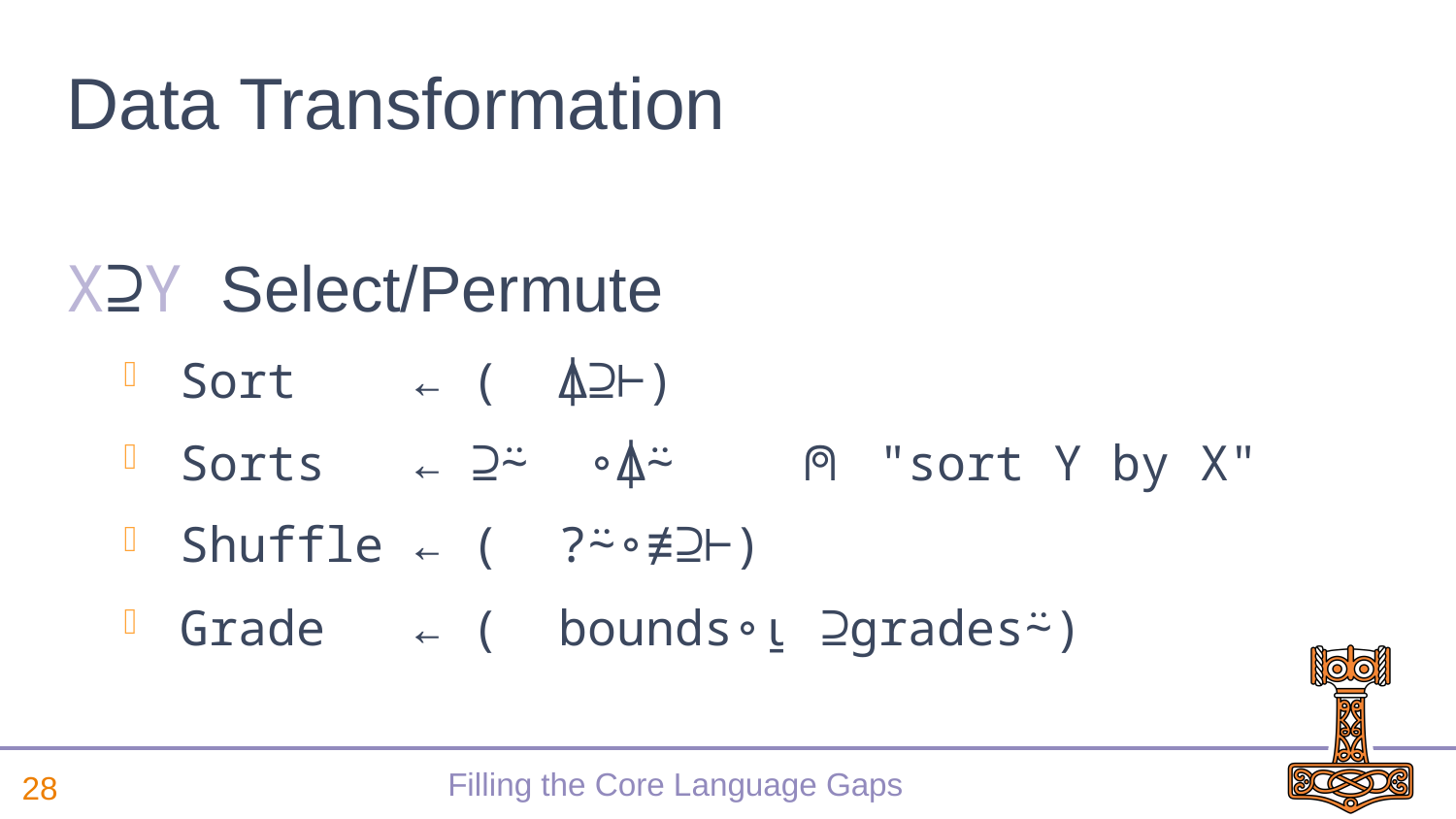

# Data Transformation
X⊇Y Select/Permute
Sort    ← (  ⍋⊇⊢)
Sorts   ← ⊇⍨  ∘⍋⍨    ⍝ "sort Y by X"
Shuffle ← (  ?⍨∘≢⊇⊢)
Grade   ← (  bounds∘⍸ ⊇grades⍨)